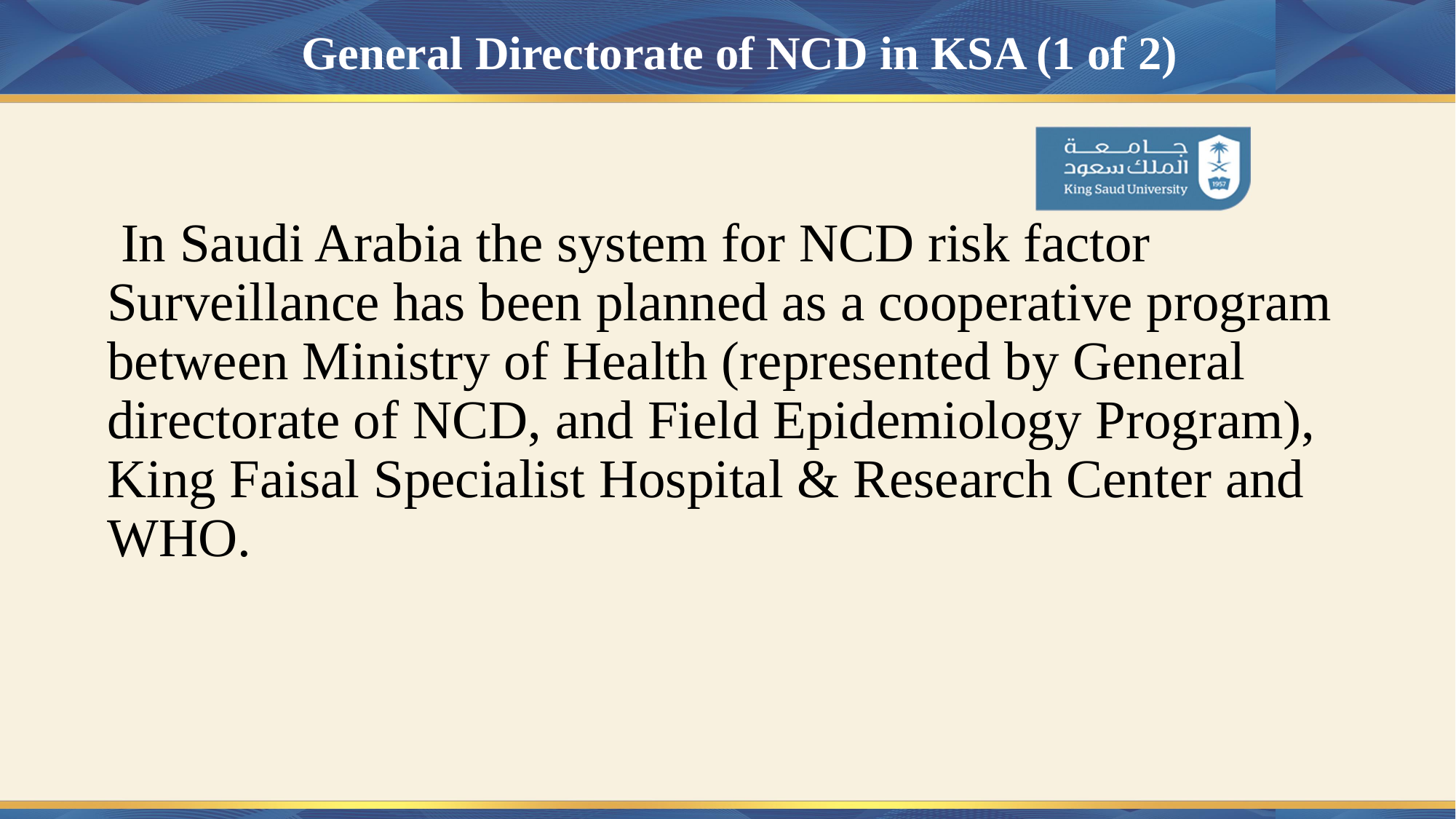

General Directorate of NCD in KSA (1 of 2)
   In Saudi Arabia the system for NCD risk factor Surveillance has been planned as a cooperative program between Ministry of Health (represented by General directorate of NCD, and Field Epidemiology Program), King Faisal Specialist Hospital & Research Center and WHO.